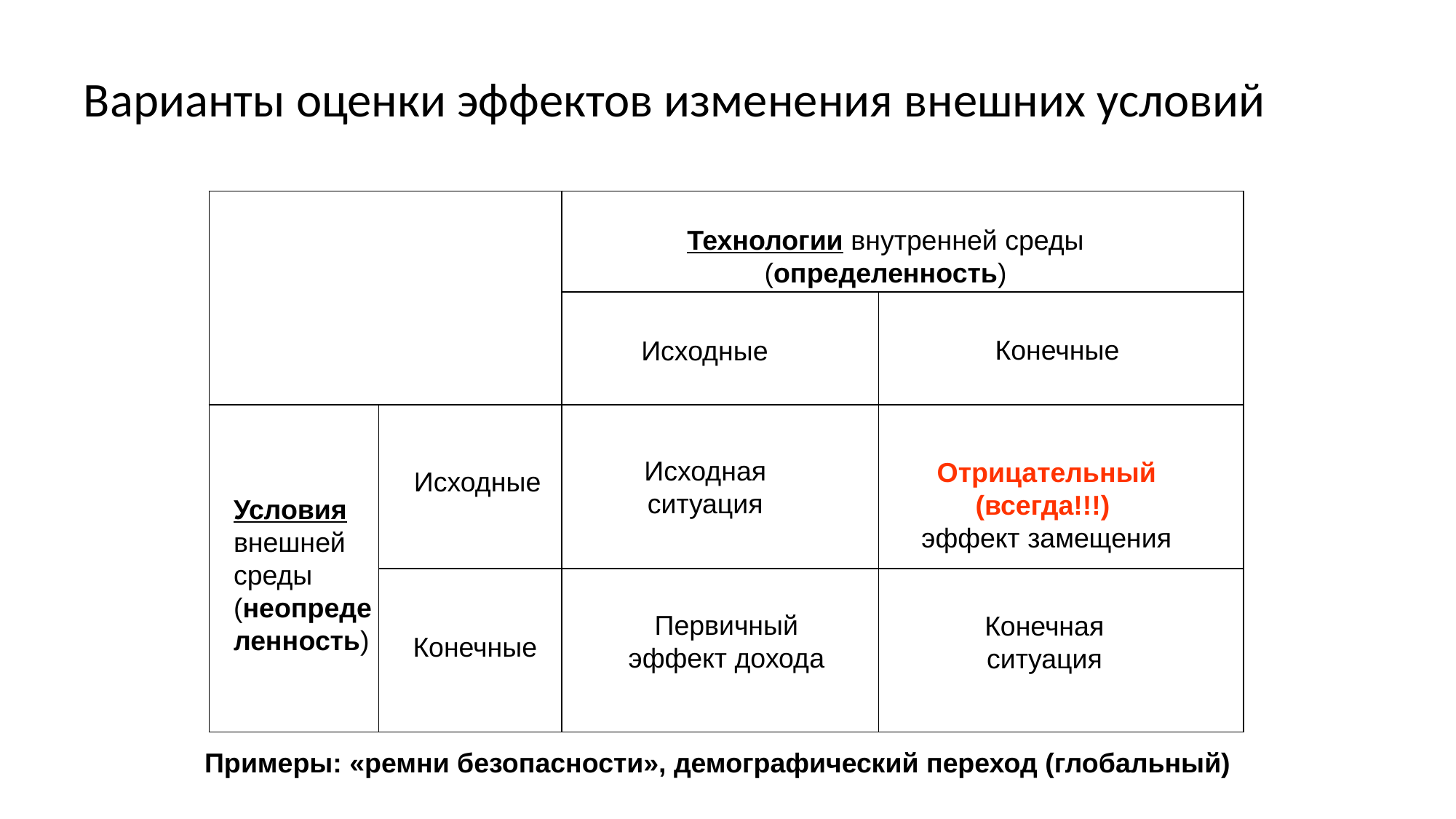

# Варианты оценки эффектов изменения внешних условий
|  |  |  |  |
| --- | --- | --- | --- |
|  |  |  |  |
|  |  |  |  |
|  |  |  |  |
Технологии внутренней среды
(определенность)
Конечные
Исходные
Исходная
ситуация
Отрицательный (всегда!!!)
эффект замещения
Исходные
Условия внешней среды
(неопределенность)

Первичный эффект дохода
Конечная
ситуация

Конечные
Примеры: «ремни безопасности», демографический переход (глобальный)